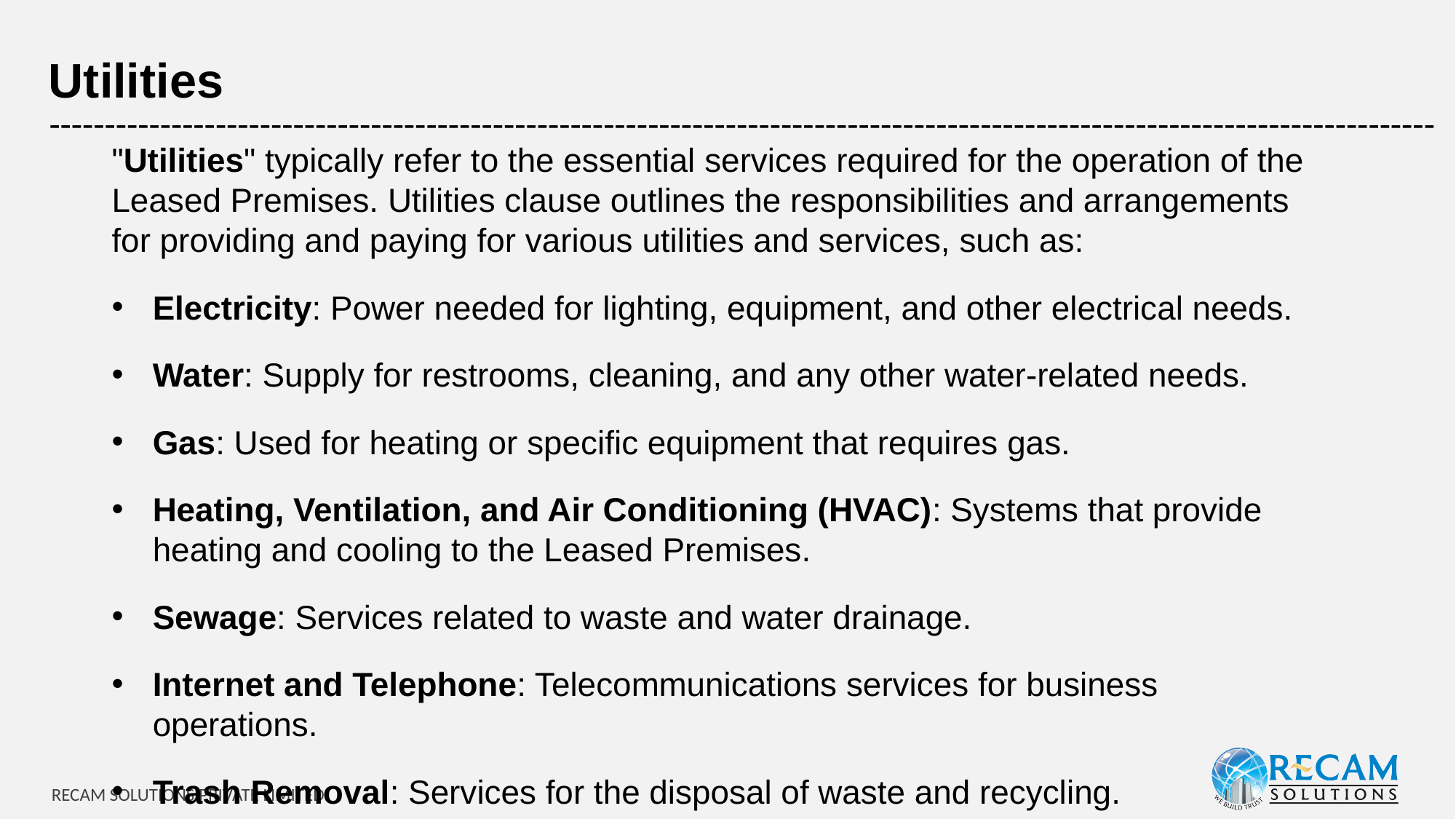

Utilities
-----------------------------------------------------------------------------------------------------------------------------
"Utilities" typically refer to the essential services required for the operation of the Leased Premises. Utilities clause outlines the responsibilities and arrangements for providing and paying for various utilities and services, such as:
Electricity: Power needed for lighting, equipment, and other electrical needs.
Water: Supply for restrooms, cleaning, and any other water-related needs.
Gas: Used for heating or specific equipment that requires gas.
Heating, Ventilation, and Air Conditioning (HVAC): Systems that provide heating and cooling to the Leased Premises.
Sewage: Services related to waste and water drainage.
Internet and Telephone: Telecommunications services for business operations.
Trash Removal: Services for the disposal of waste and recycling.
RECAM SOLUTIONS PRIVATE LIMITED